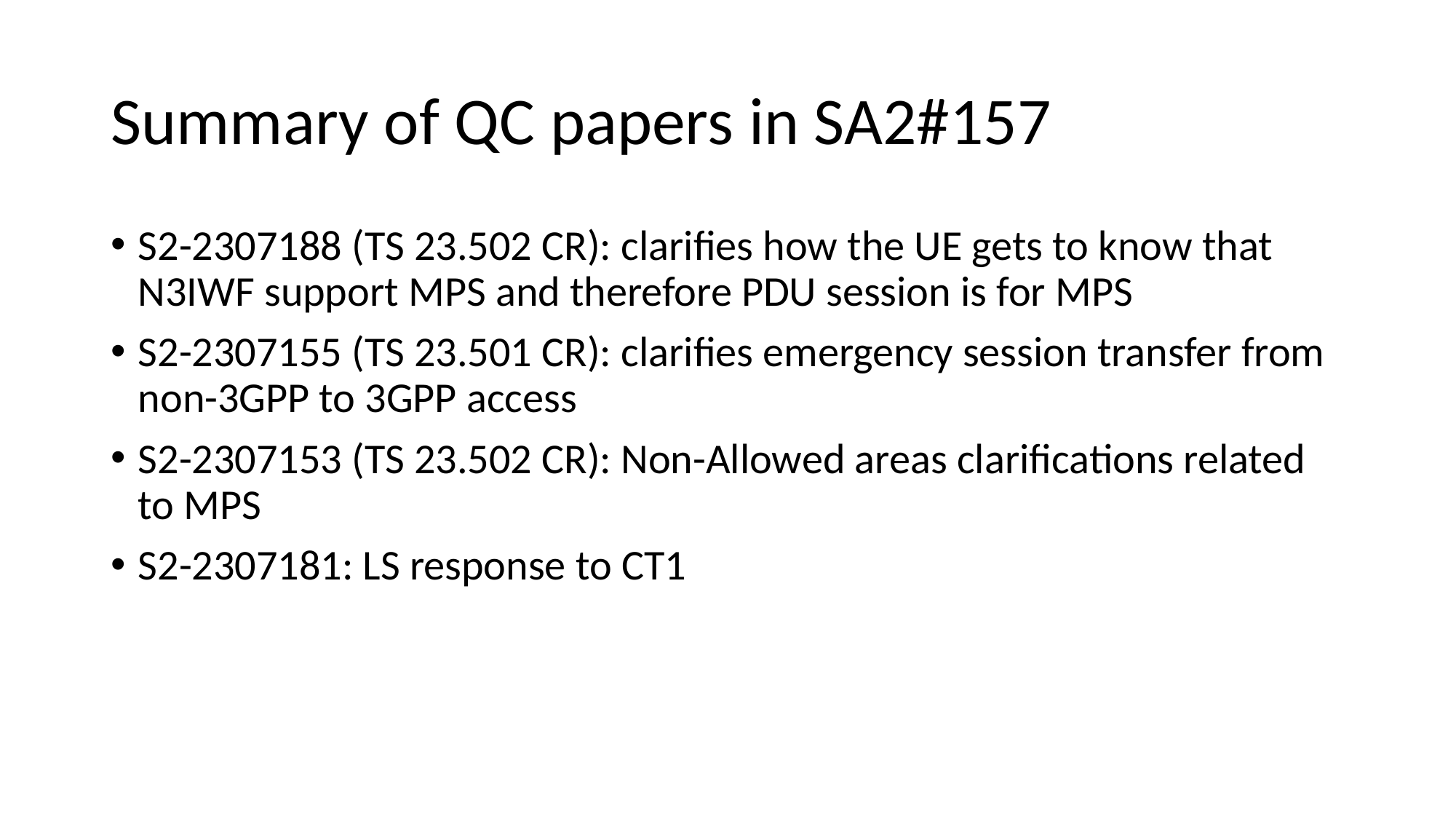

# Summary of QC papers in SA2#157
S2-2307188 (TS 23.502 CR): clarifies how the UE gets to know that N3IWF support MPS and therefore PDU session is for MPS
S2-2307155 (TS 23.501 CR): clarifies emergency session transfer from non-3GPP to 3GPP access
S2-2307153 (TS 23.502 CR): Non-Allowed areas clarifications related to MPS
S2-2307181: LS response to CT1